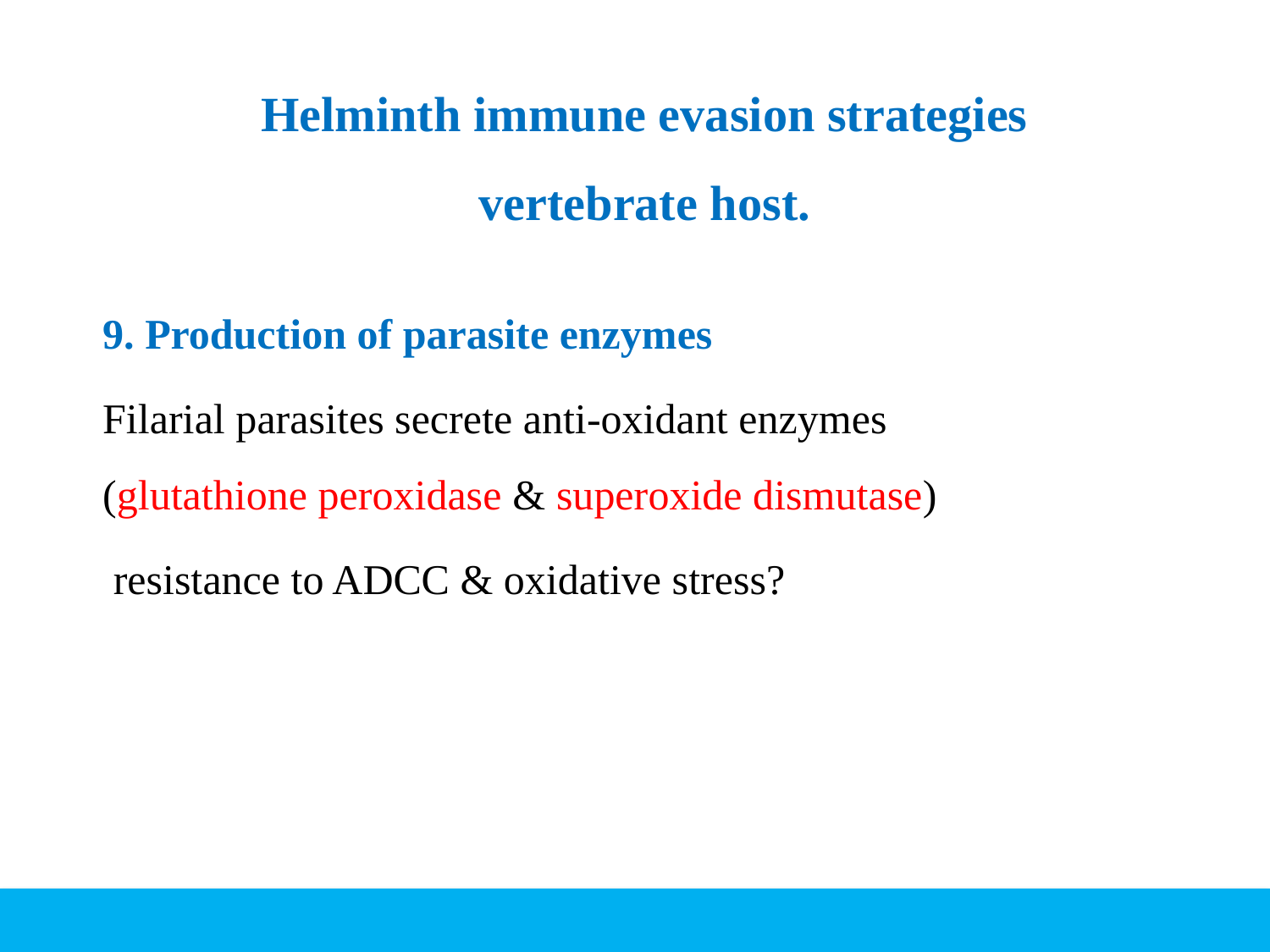

# Helminth immune evasion strategies vertebrate host.
9. Production of parasite enzymes
Filarial parasites secrete anti-oxidant enzymes     (glutathione peroxidase & superoxide dismutase)
 resistance to ADCC & oxidative stress?